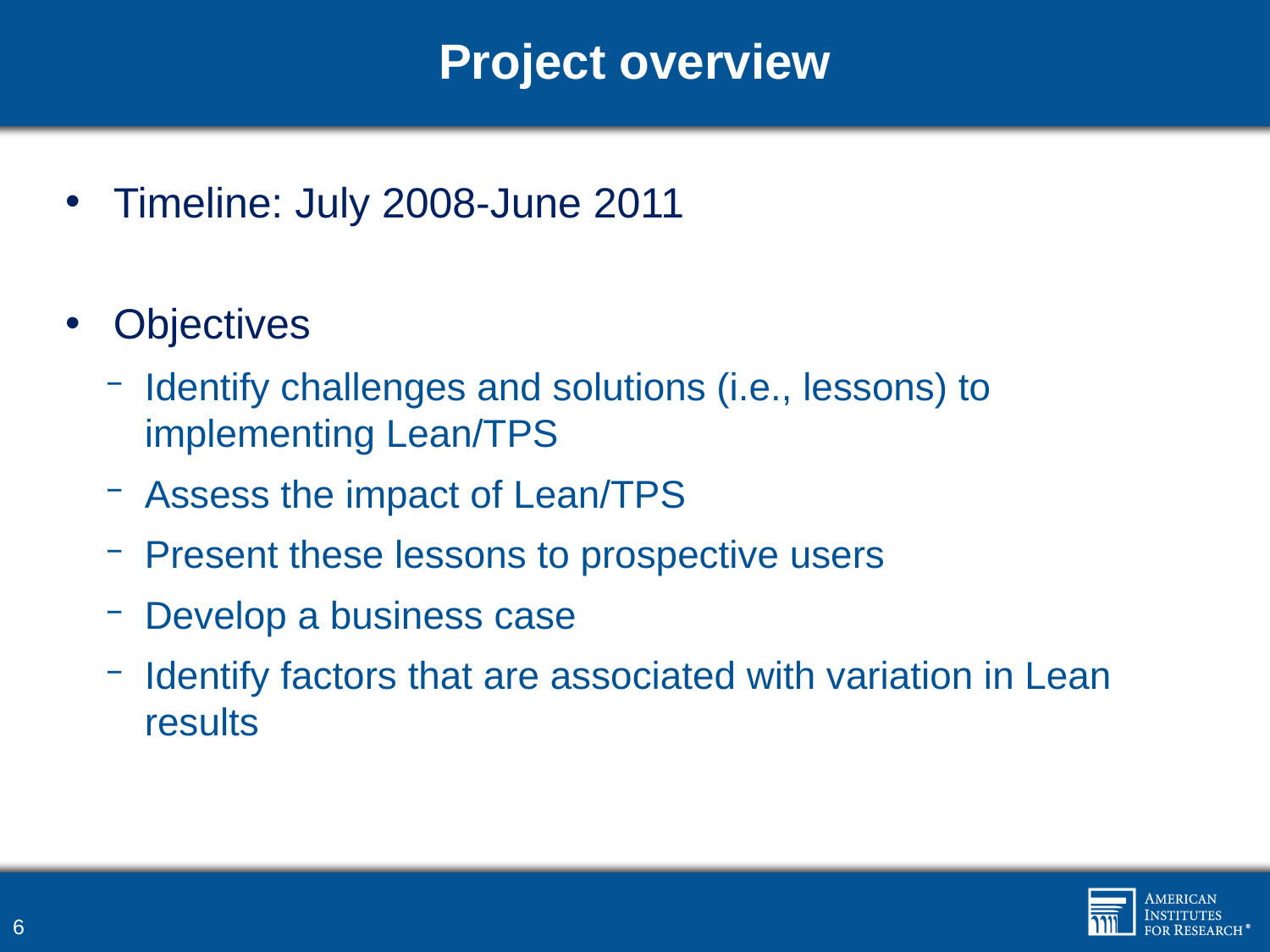

# Project overview
Timeline: July 2008-June 2011

Objectives
Identify challenges and solutions (i.e., lessons) to implementing Lean/TPS
Assess the impact of Lean/TPS
Present these lessons to prospective users
Develop a business case
Identify factors that are associated with variation in Lean results
6